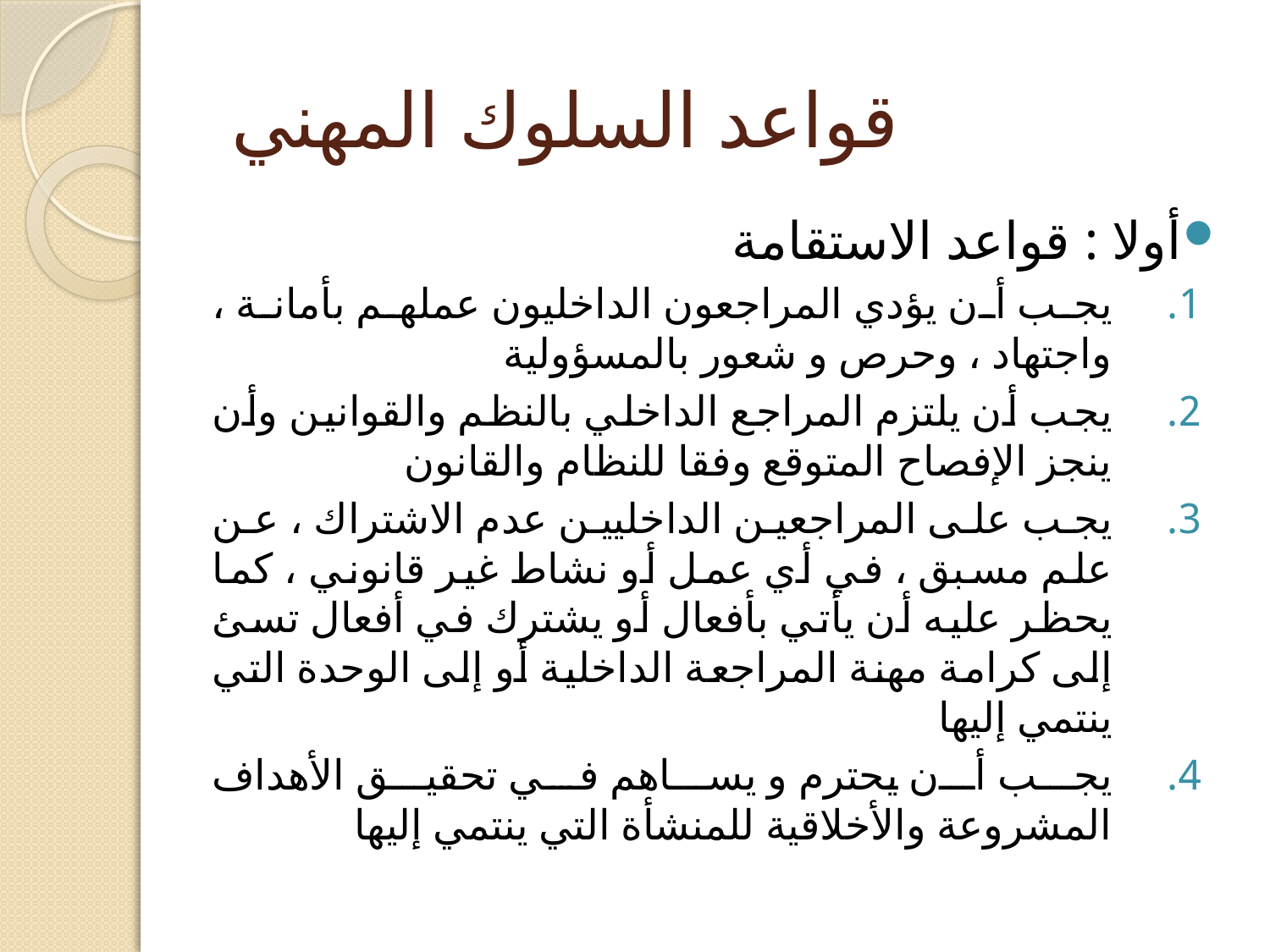

# قواعد السلوك المهني
أولا : قواعد الاستقامة
يجب أن يؤدي المراجعون الداخليون عملهم بأمانة ، واجتهاد ، وحرص و شعور بالمسؤولية
يجب أن يلتزم المراجع الداخلي بالنظم والقوانين وأن ينجز الإفصاح المتوقع وفقا للنظام والقانون
يجب على المراجعين الداخليين عدم الاشتراك ، عن علم مسبق ، في أي عمل أو نشاط غير قانوني ، كما يحظر عليه أن يأتي بأفعال أو يشترك في أفعال تسئ إلى كرامة مهنة المراجعة الداخلية أو إلى الوحدة التي ينتمي إليها
يجب أن يحترم و يساهم في تحقيق الأهداف المشروعة والأخلاقية للمنشأة التي ينتمي إليها